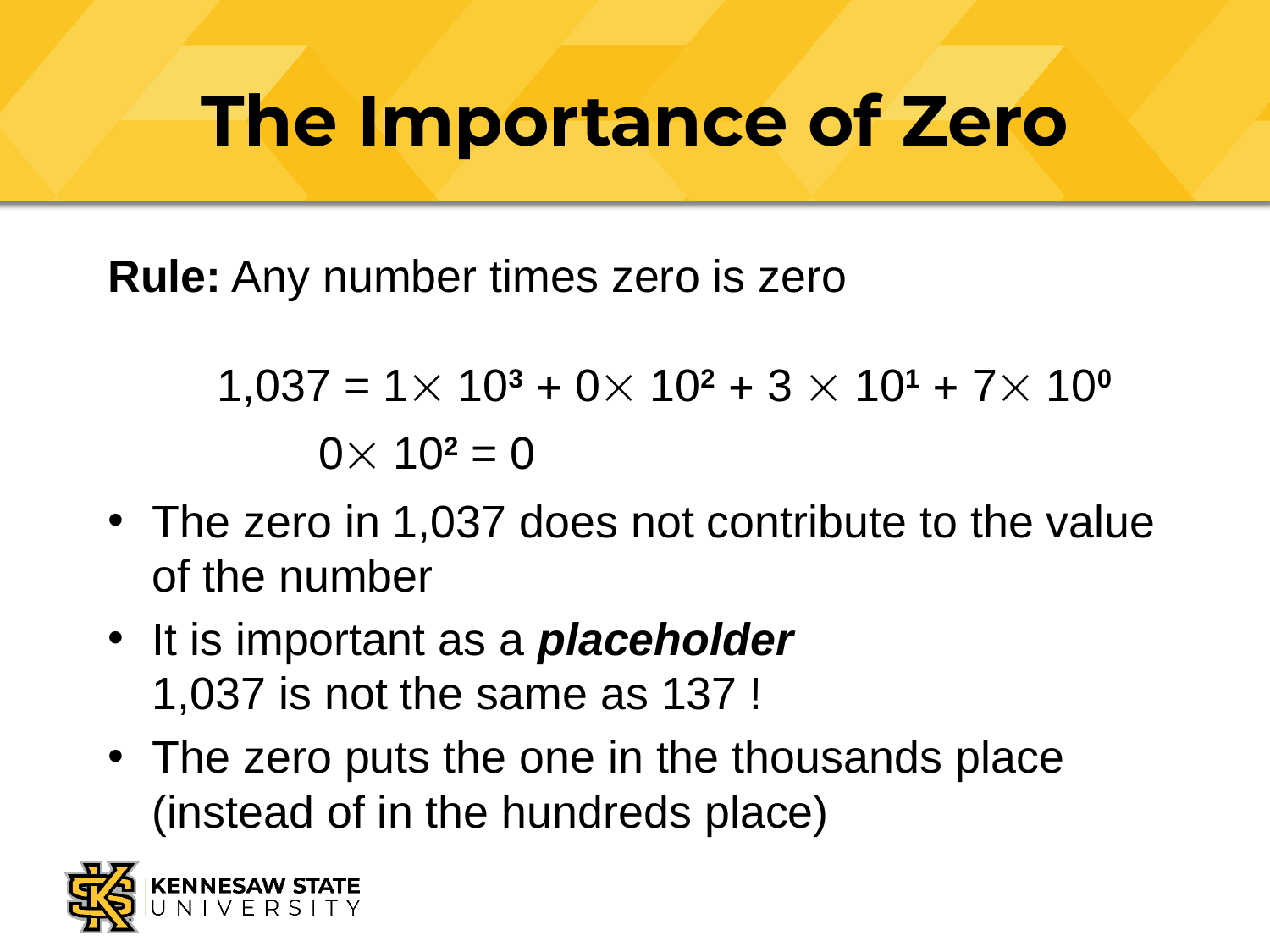

# The Importance of Zero
Rule: Any number times zero is zero
	1,037 = 1× 103 + 0× 102 + 3 × 101 + 7× 100
			        0× 102 = 0
The zero in 1,037 does not contribute to the value of the number
It is important as a placeholder
	1,037 is not the same as 137 !
The zero puts the one in the thousands place (instead of in the hundreds place)